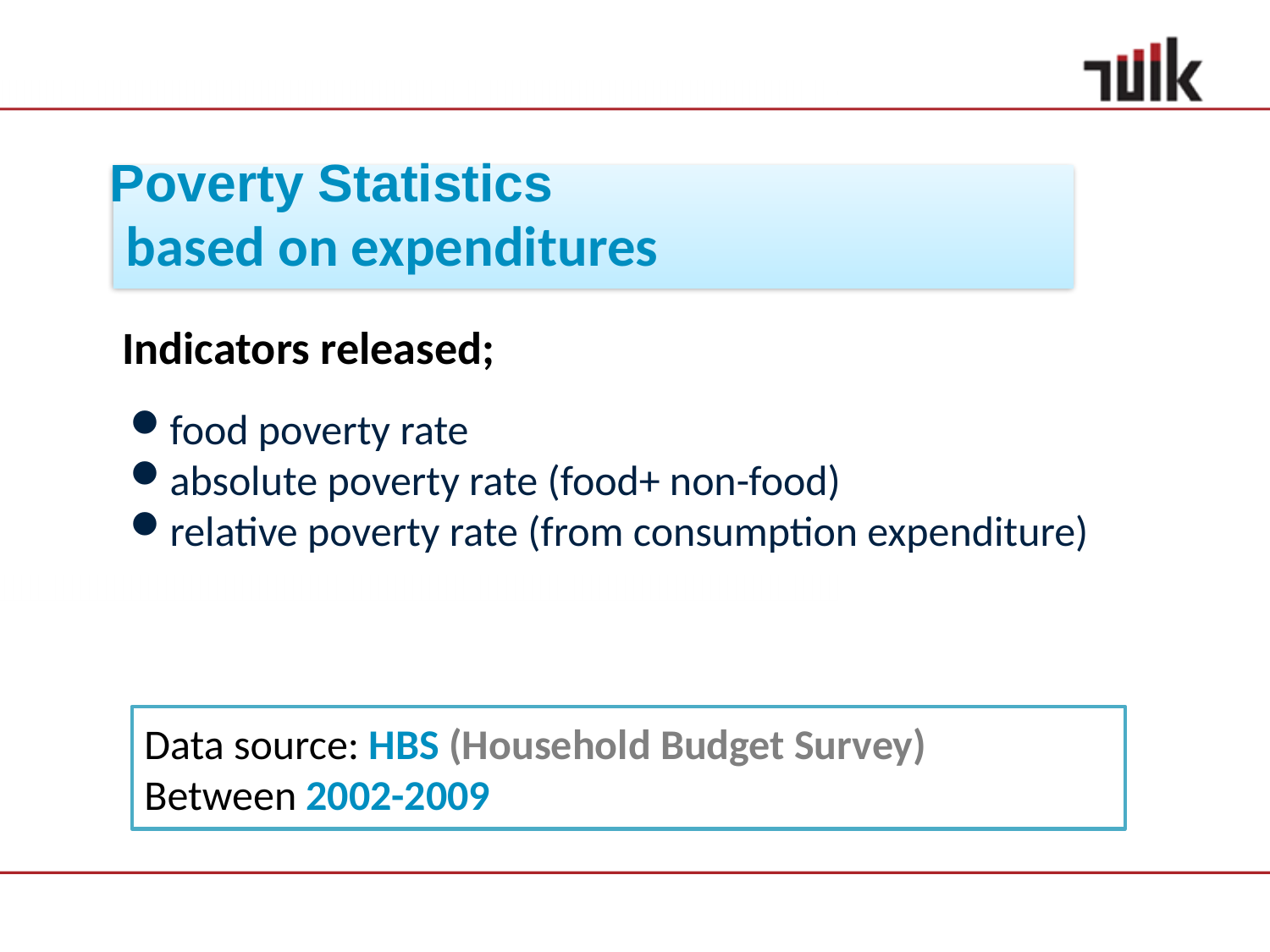

Poverty Statistics
based on expenditures
Indicators released;
food poverty rate
absolute poverty rate (food+ non-food)
relative poverty rate (from consumption expenditure)

Data source: HBS (Household Budget Survey)
Between 2002-2009